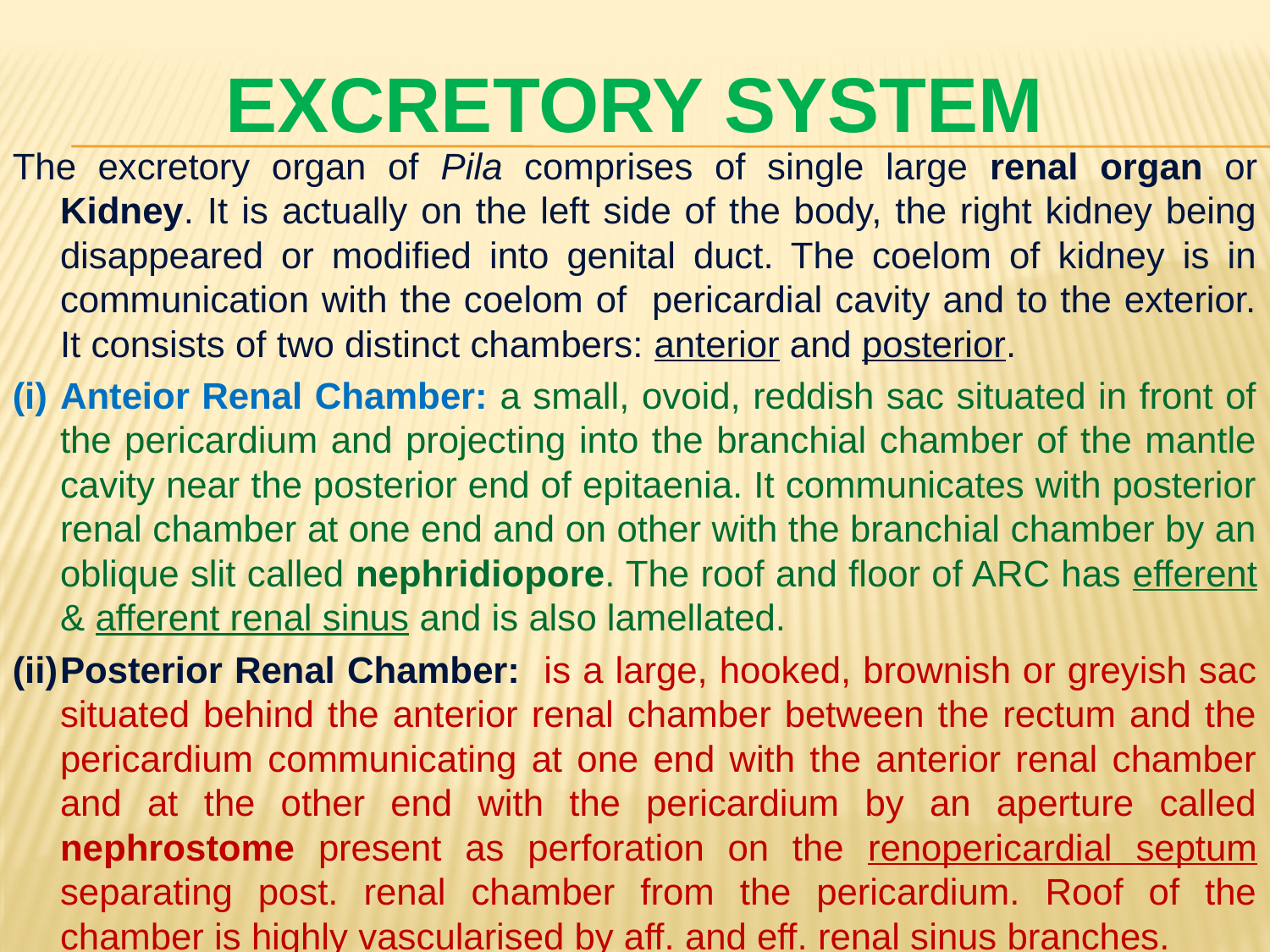

# Excretory System
The excretory organ of Pila comprises of single large renal organ or Kidney. It is actually on the left side of the body, the right kidney being disappeared or modified into genital duct. The coelom of kidney is in communication with the coelom of  pericardial cavity and to the exterior. It consists of two distinct chambers: anterior and posterior.
(i)	Anteior Renal Chamber: a small, ovoid, reddish sac situated in front of the pericardium and projecting into the branchial chamber of the mantle cavity near the posterior end of epitaenia. It communicates with posterior renal chamber at one end and on other with the branchial chamber by an oblique slit called nephridiopore. The roof and floor of ARC has efferent & afferent renal sinus and is also lamellated.
(ii)	Posterior Renal Chamber:  is a large, hooked, brownish or greyish sac situated behind the anterior renal chamber between the rectum and the pericardium communicating at one end with the anterior renal chamber and at the other end with the pericardium by an aperture called nephrostome present as perforation on the renopericardial septum separating post. renal chamber from the pericardium. Roof of the chamber is highly vascularised by aff. and eff. renal sinus branches.